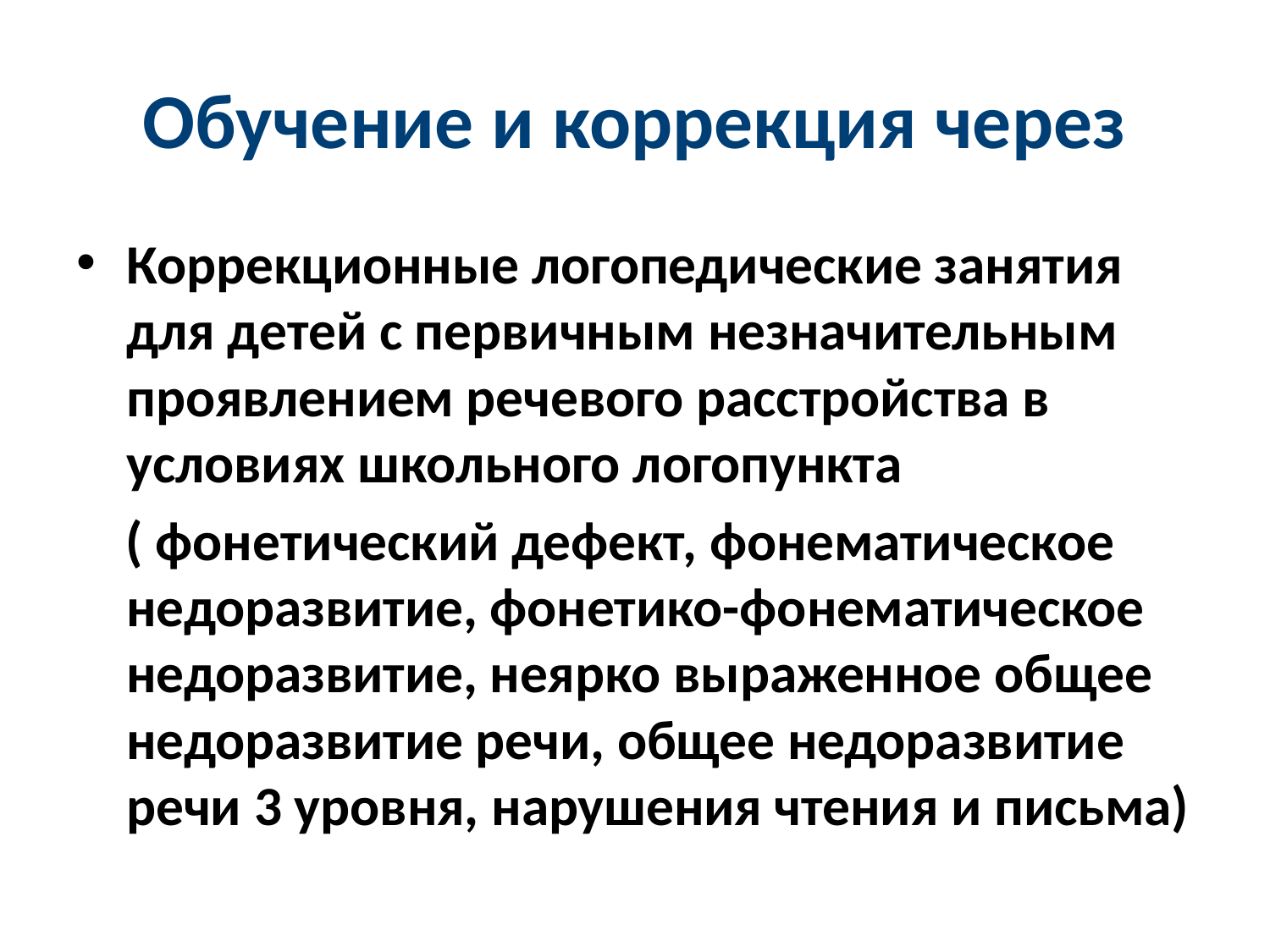

# Обучение и коррекция через
Коррекционные логопедические занятия для детей с первичным незначительным проявлением речевого расстройства в условиях школьного логопункта
    ( фонетический дефект, фонематическое недоразвитие, фонетико-фонематическое недоразвитие, неярко выраженное общее недоразвитие речи, общее недоразвитие речи 3 уровня, нарушения чтения и письма)